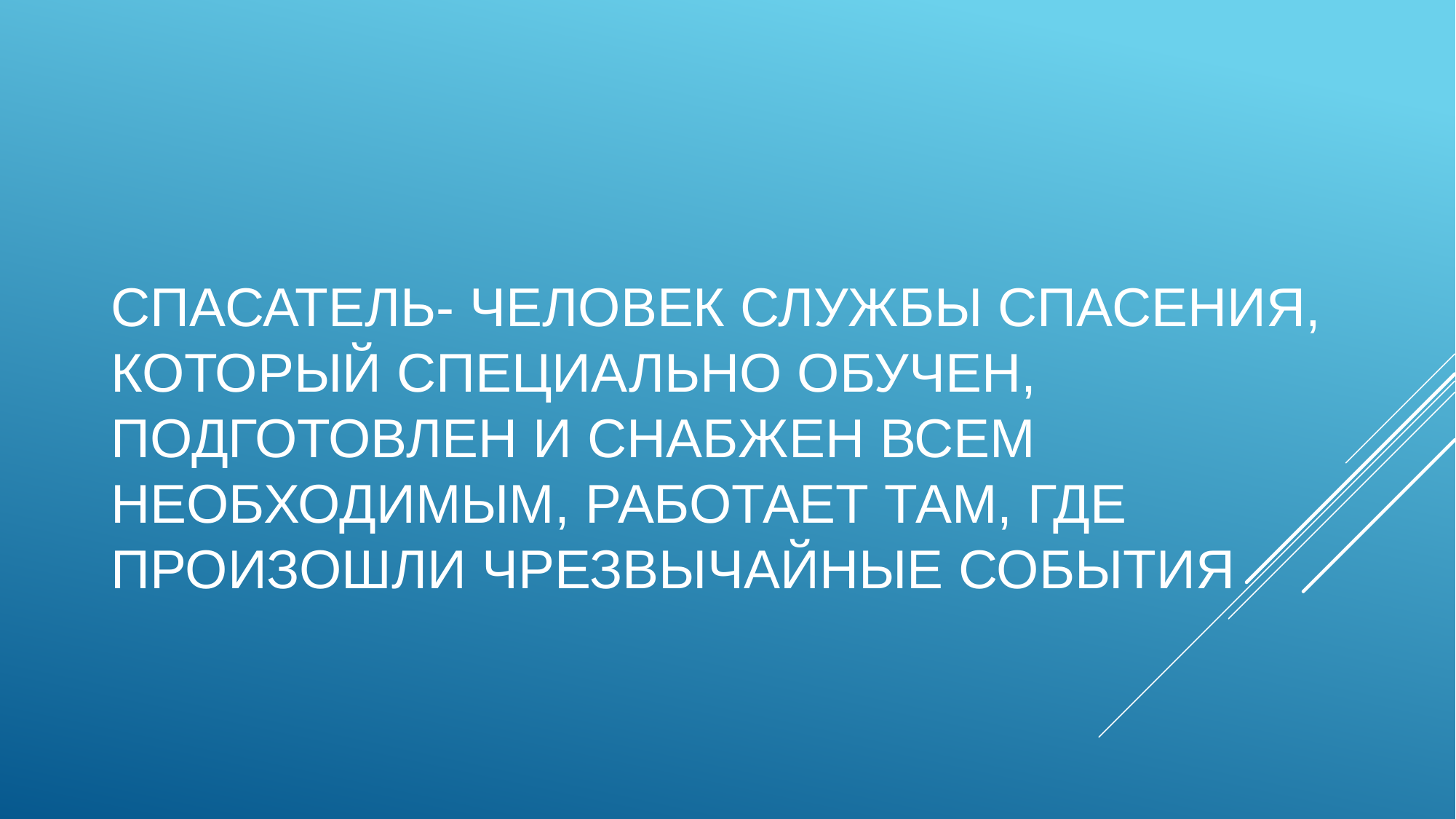

# Спасатель- человек службы спасения, который специально обучен, подготовлен и снабжен всем необходимым, работает там, где произошли чрезвычайные события